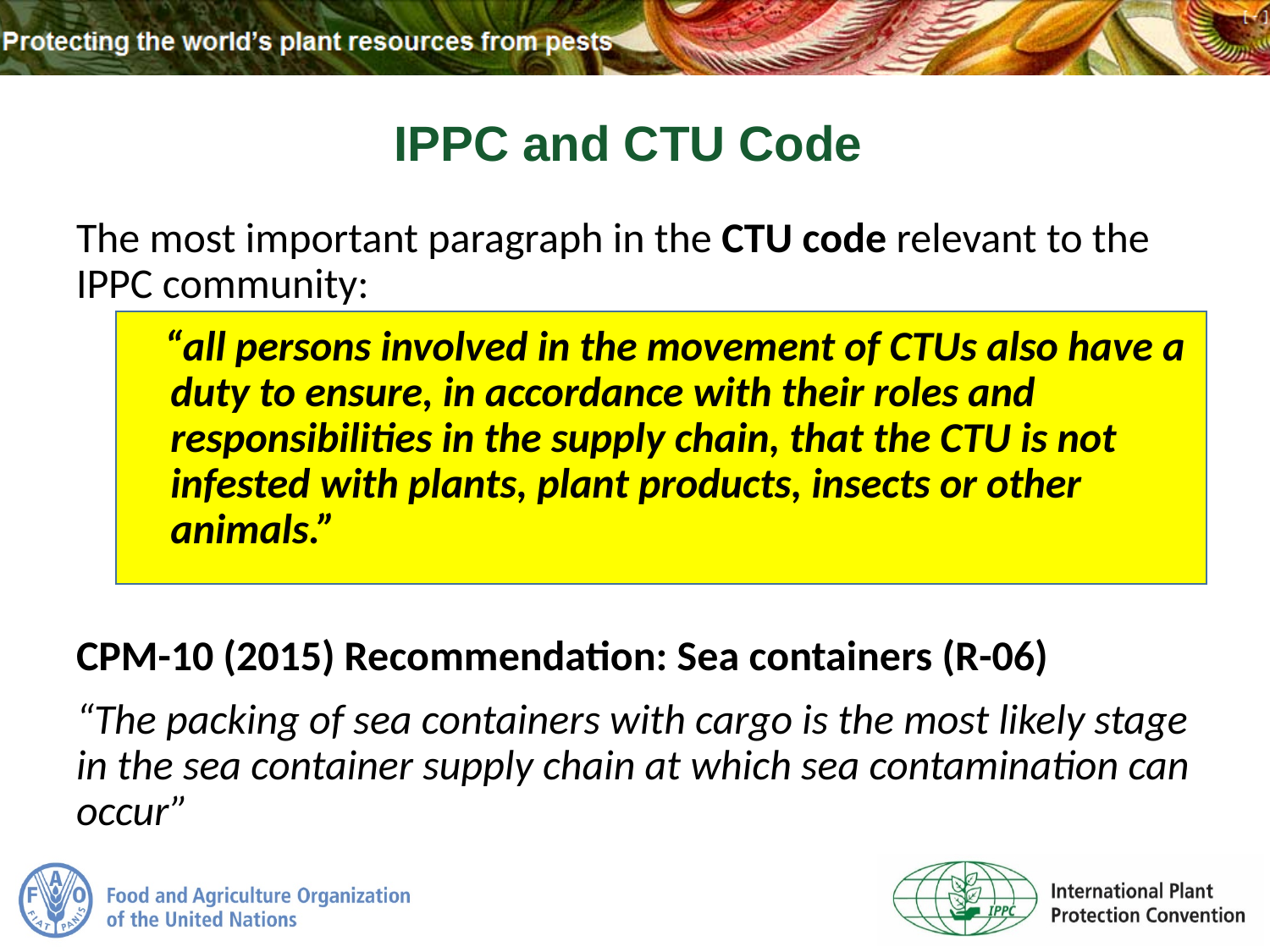

# IPPC and CTU Code
The most important paragraph in the CTU code relevant to the IPPC community:
“all persons involved in the movement of CTUs also have a duty to ensure, in accordance with their roles and responsibilities in the supply chain, that the CTU is not infested with plants, plant products, insects or other animals.”

CPM-10 (2015) Recommendation: Sea containers (R-06)
“The packing of sea containers with cargo is the most likely stage in the sea container supply chain at which sea contamination can occur”